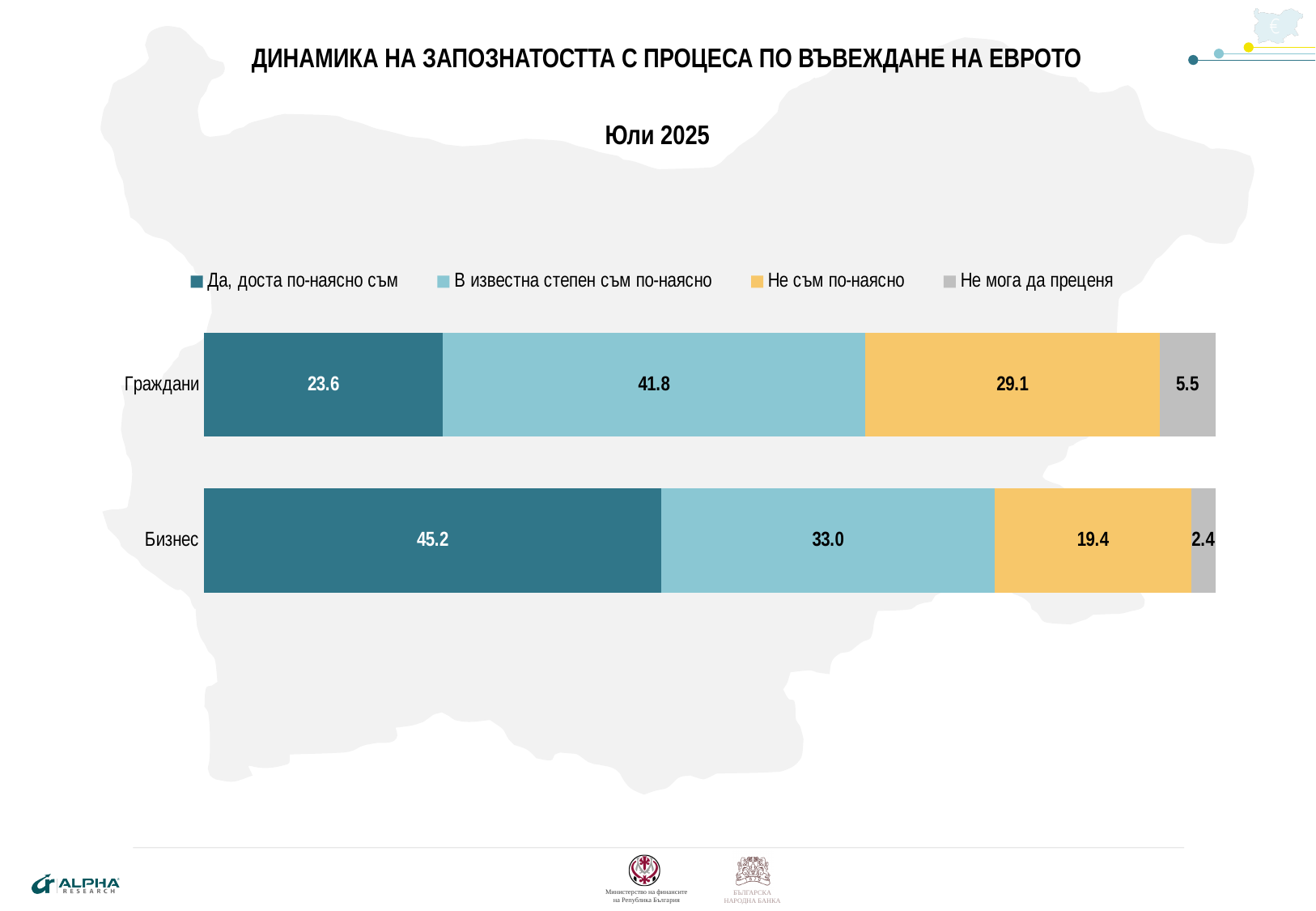

Динамика на запознатостта с процеса по въвеждане на еврото
Юли 2025

### Chart

| Category | Да, доста по-наясно съм | В известна степен съм по-наясно | Не съм по-наясно | Не мога да преценя |
|---|---|---|---|---|
| Граждани | 23.6 | 41.8 | 29.1 | 5.5 |
| Бизнес | 45.2 | 33.0 | 19.4 | 2.4 |